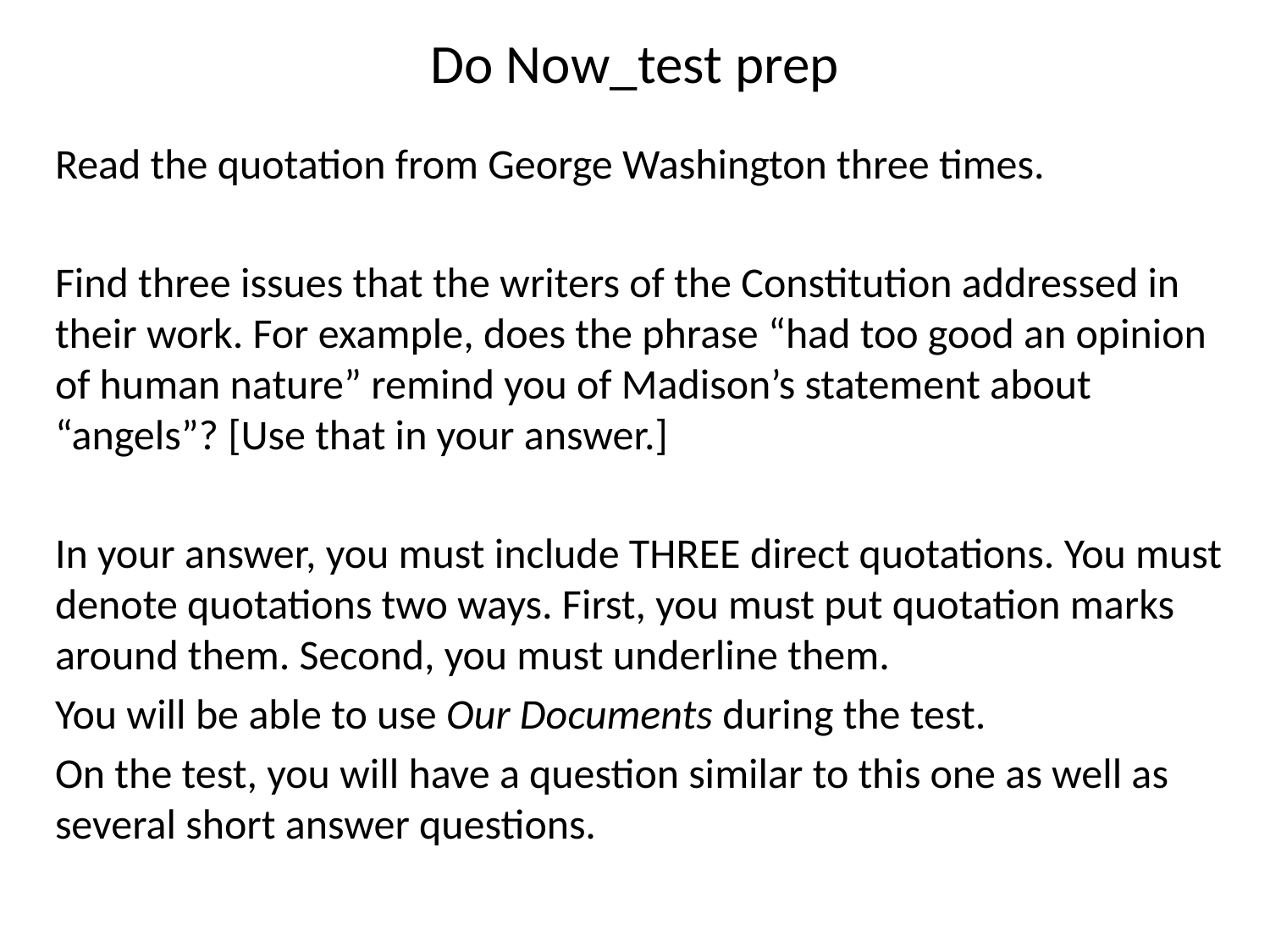

# Do Now_test prep
Read the quotation from George Washington three times.

Find three issues that the writers of the Constitution addressed in their work. For example, does the phrase “had too good an opinion of human nature” remind you of Madison’s statement about “angels”? [Use that in your answer.]

In your answer, you must include THREE direct quotations. You must denote quotations two ways. First, you must put quotation marks around them. Second, you must underline them.
You will be able to use Our Documents during the test.
On the test, you will have a question similar to this one as well as several short answer questions.